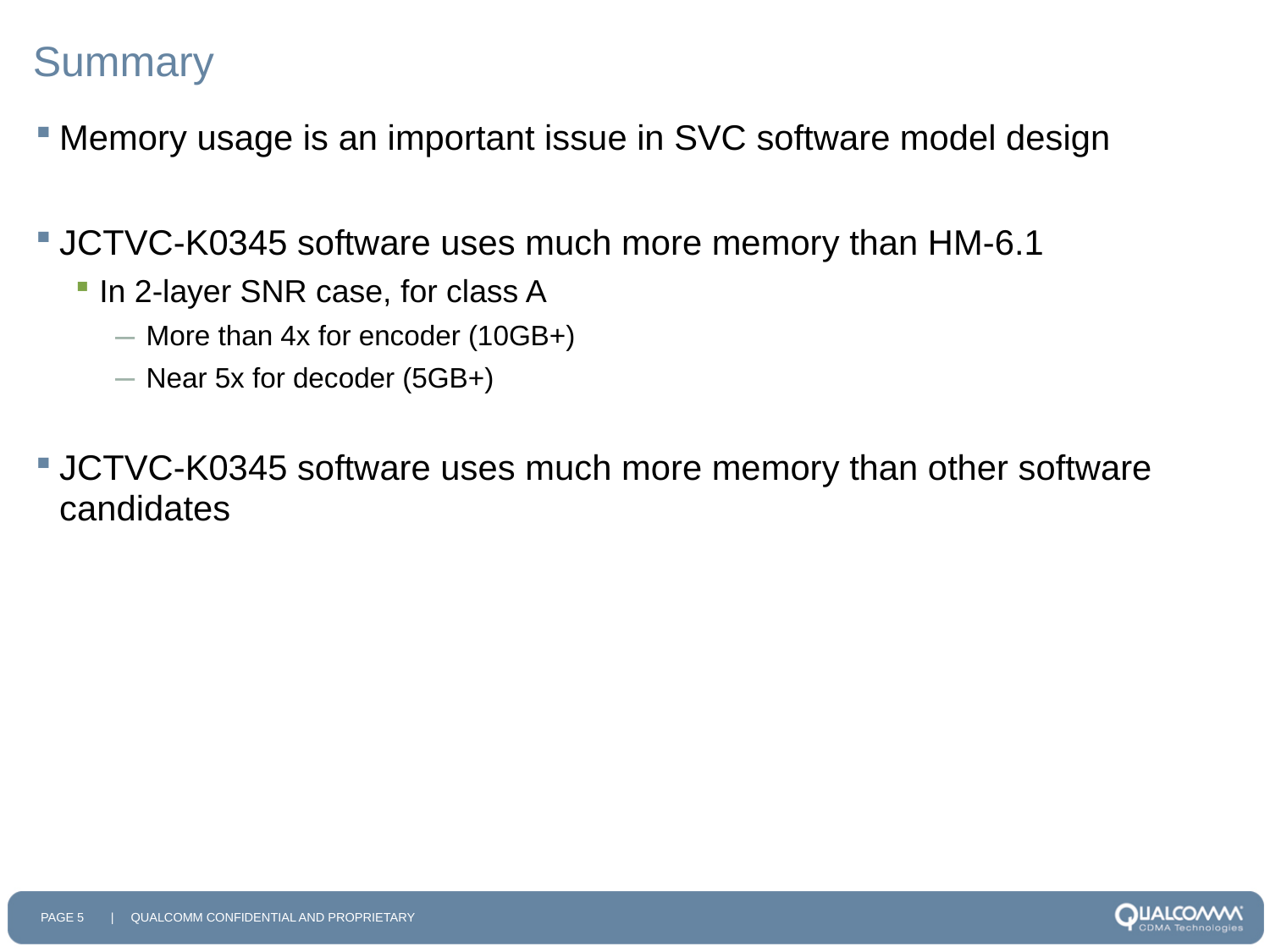

# Summary
Memory usage is an important issue in SVC software model design

JCTVC-K0345 software uses much more memory than HM-6.1
In 2-layer SNR case, for class A
More than 4x for encoder (10GB+)
Near 5x for decoder (5GB+)

JCTVC-K0345 software uses much more memory than other software candidates